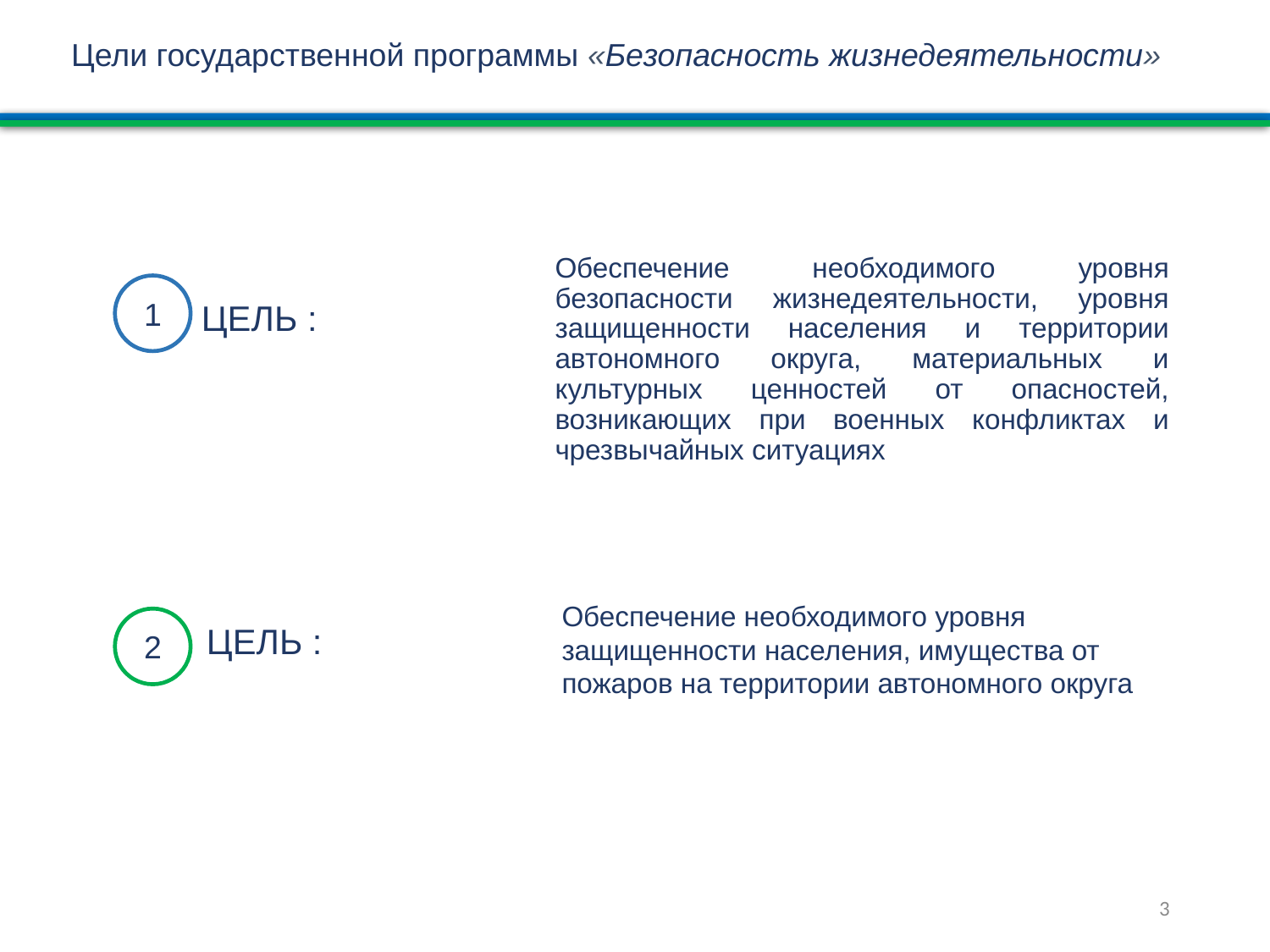

Цели государственной программы «Безопасность жизнедеятельности»

Обеспечение необходимого уровня безопасности жизнедеятельности, уровня защищенности населения и территории автономного округа, материальных и культурных ценностей от опасностей, возникающих при военных конфликтах и чрезвычайных ситуациях
1
ЦЕЛЬ :
Обеспечение необходимого уровня защищенности населения, имущества от пожаров на территории автономного округа
2
ЦЕЛЬ :

3